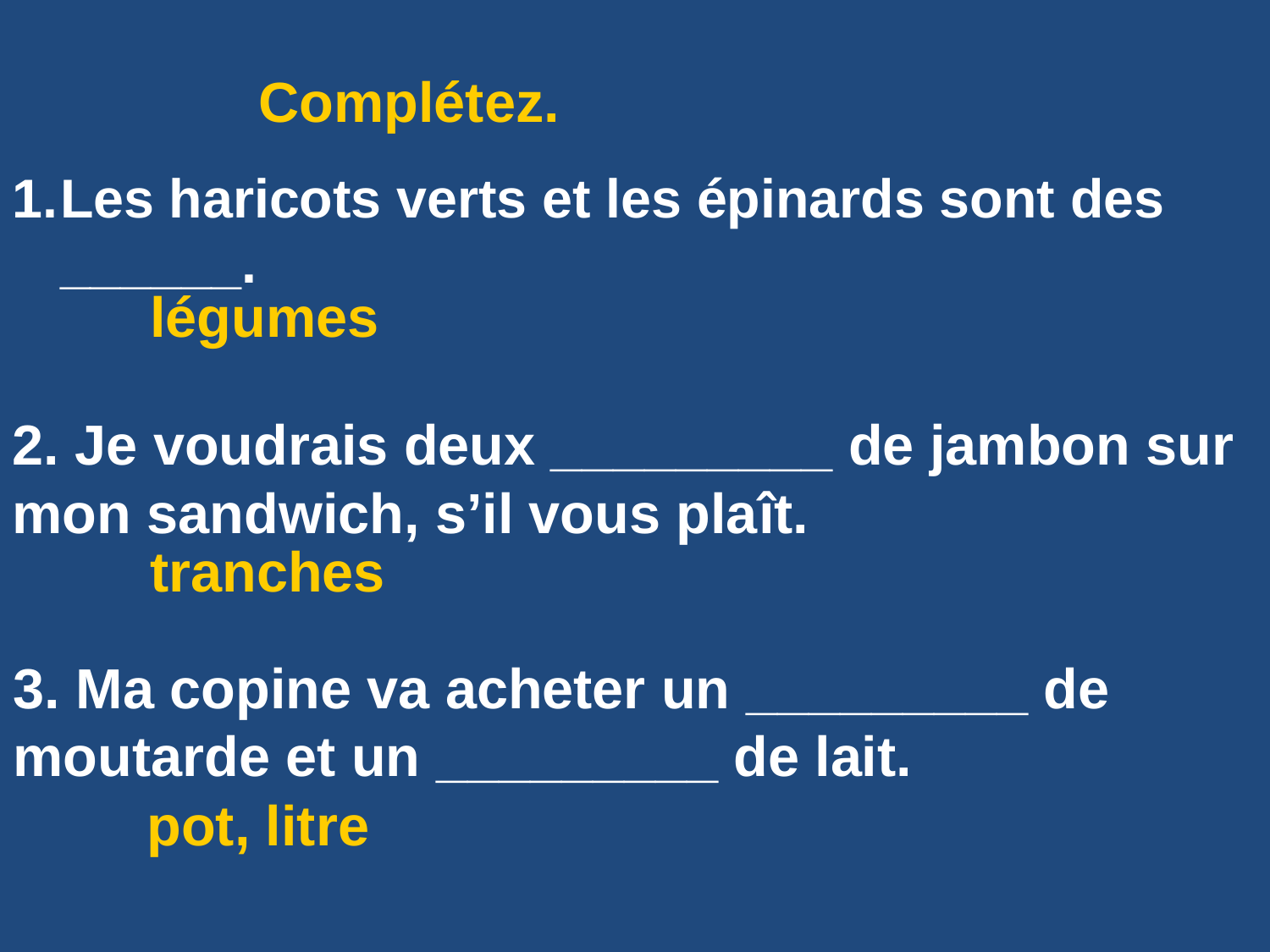

Complétez.
Les haricots verts et les épinards sont des ______.
légumes
2. Je voudrais deux _________ de jambon sur mon sandwich, s’il vous plaît.
tranches
3. Ma copine va acheter un _________ de moutarde et un _________ de lait.
pot, litre